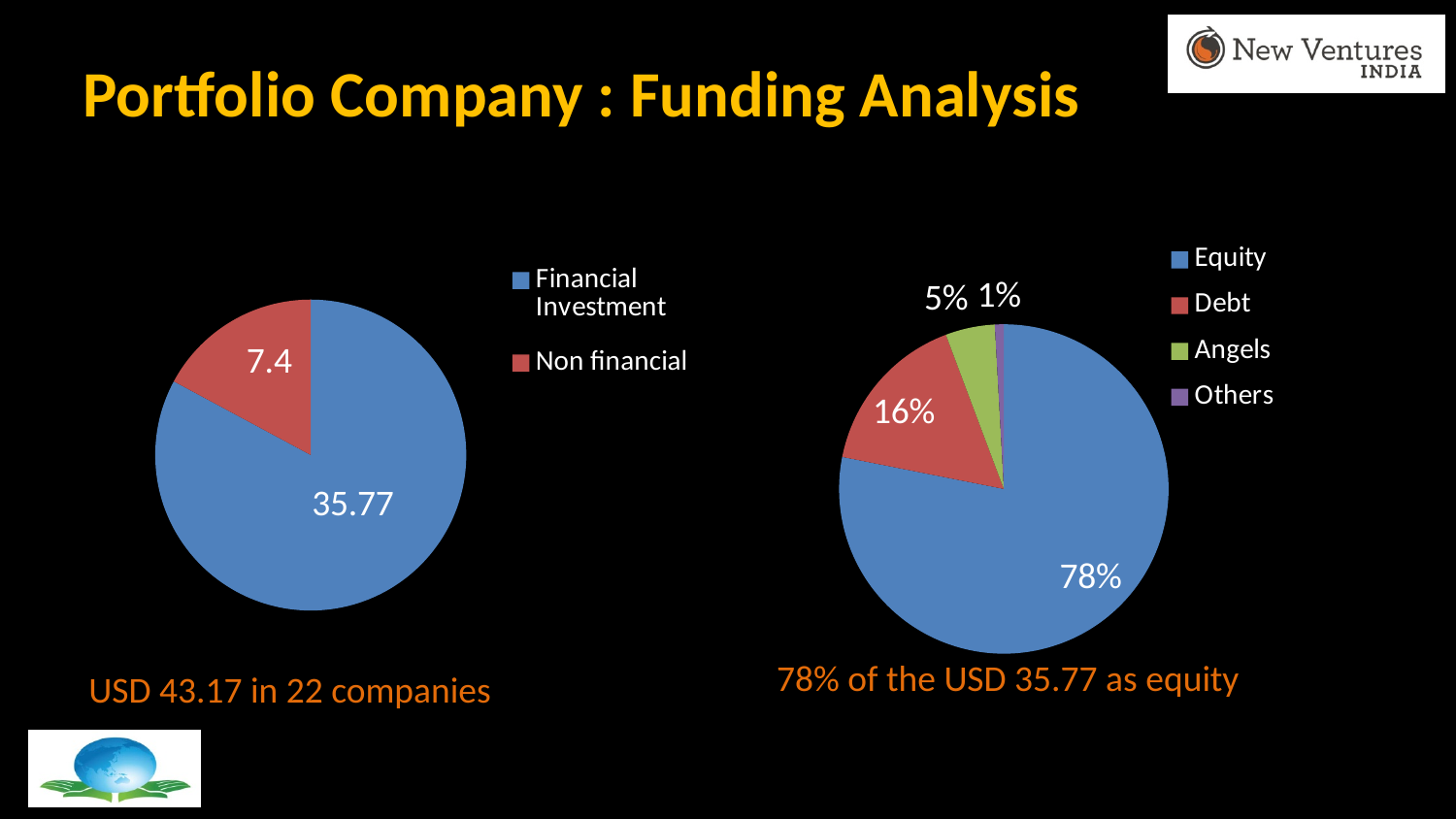

# Portfolio Company : Funding Analysis

### Chart:

| Category | Investments  |
|---|---|
| Financial Investment  | 35.77 |
| Non financial  | 7.4 |

### Chart:

| Category | Investments  |
|---|---|
| Equity | 35.77 |
| Debt  | 7.4 |
| Angels  | 2.22 |
| Others  | 0.4 |
78% of the USD 35.77 as equity New Chapter…

USD 43.17 in 22 companies